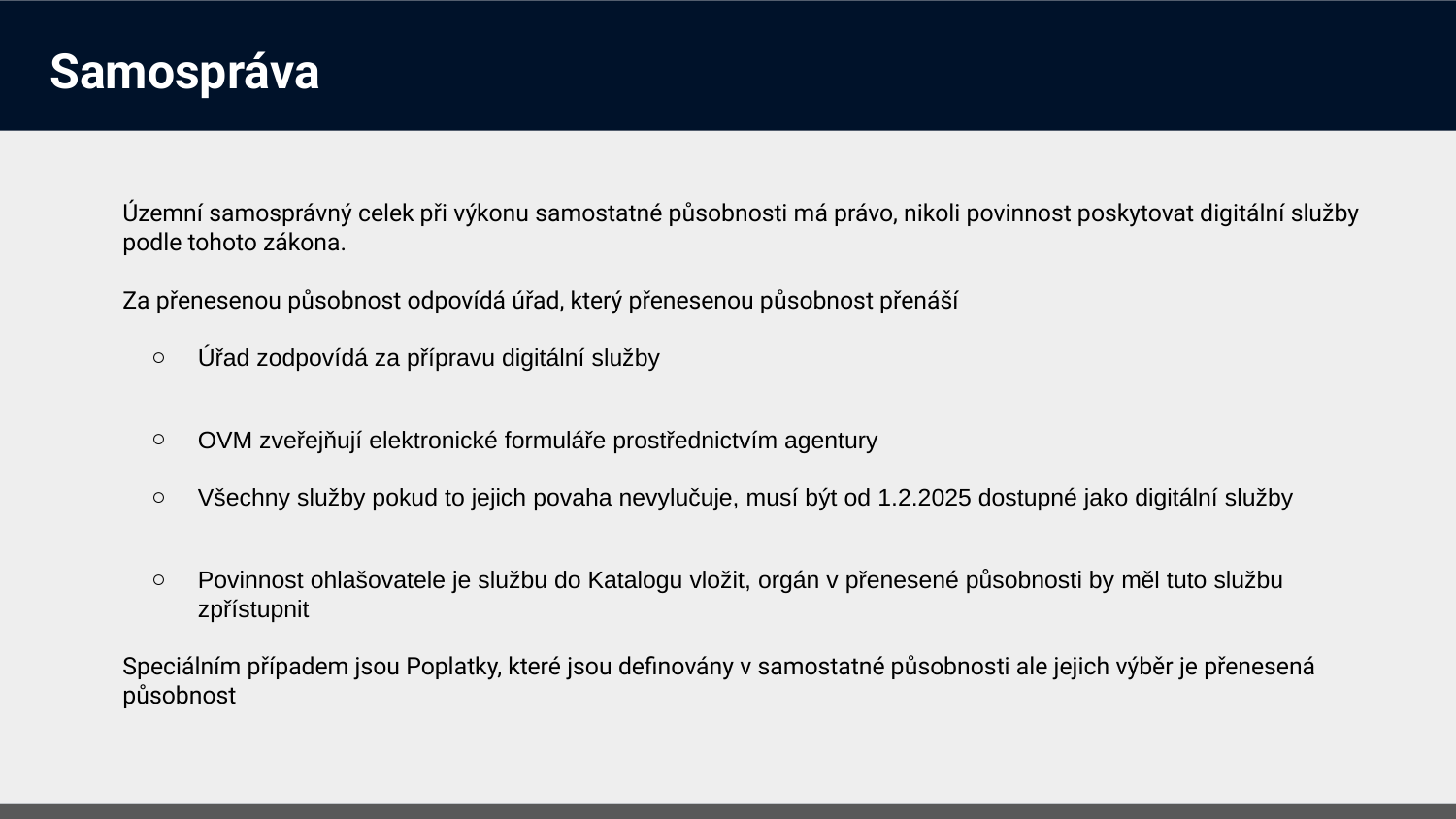

# Samospráva
Územní samosprávný celek při výkonu samostatné působnosti má právo, nikoli povinnost poskytovat digitální služby podle tohoto zákona.

Za přenesenou působnost odpovídá úřad, který přenesenou působnost přenáší

Úřad zodpovídá za přípravu digitální služby

OVM zveřejňují elektronické formuláře prostřednictvím agentury

Všechny služby pokud to jejich povaha nevylučuje, musí být od 1.2.2025 dostupné jako digitální služby

Povinnost ohlašovatele je službu do Katalogu vložit, orgán v přenesené působnosti by měl tuto službu zpřístupnit

Speciálním případem jsou Poplatky, které jsou definovány v samostatné působnosti ale jejich výběr je přenesená působnost